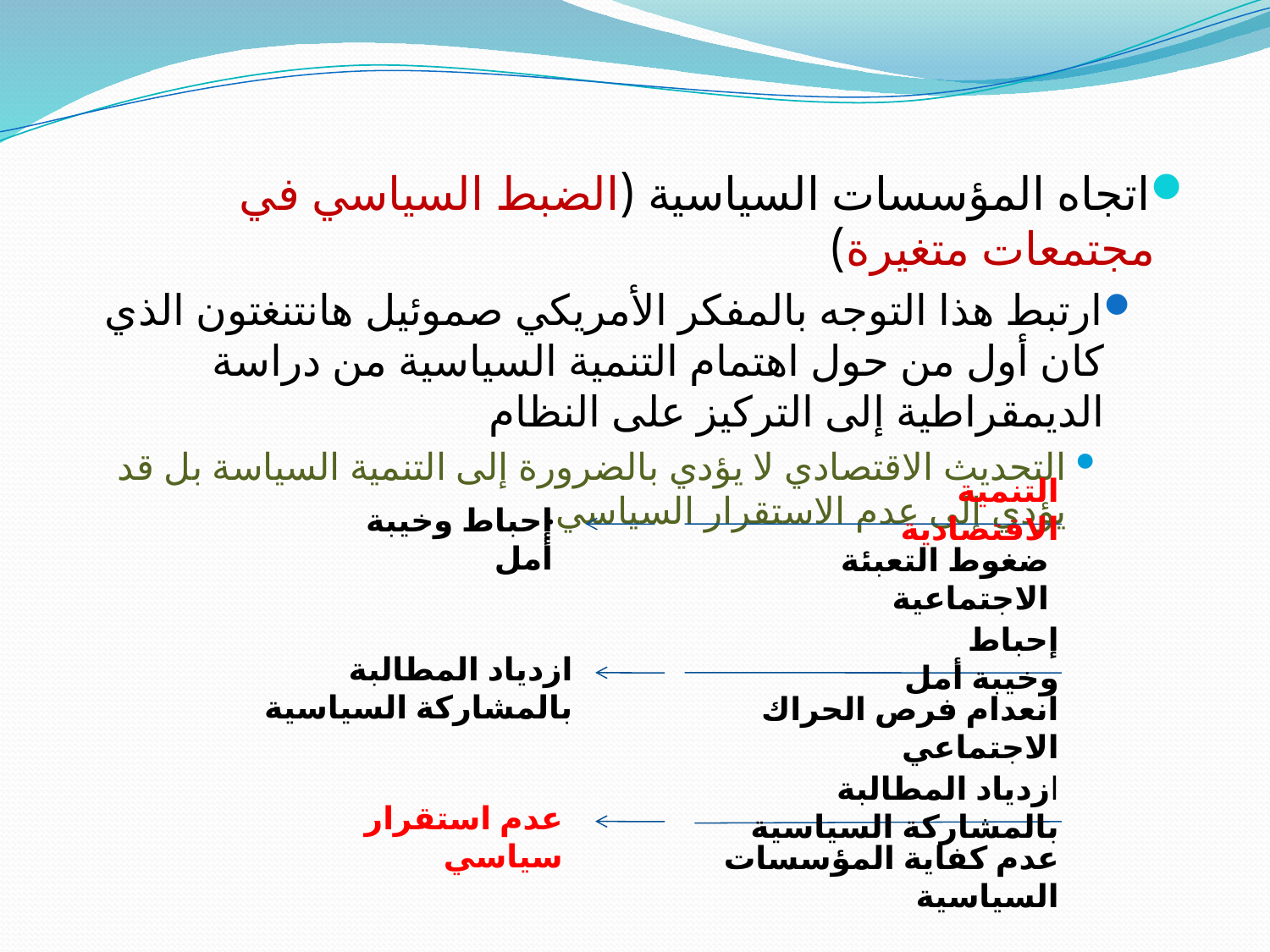

اتجاه المؤسسات السياسية (الضبط السياسي في مجتمعات متغيرة)
ارتبط هذا التوجه بالمفكر الأمريكي صموئيل هانتنغتون الذي كان أول من حول اهتمام التنمية السياسية من دراسة الديمقراطية إلى التركيز على النظام
التحديث الاقتصادي لا يؤدي بالضرورة إلى التنمية السياسة بل قد يؤدي إلى عدم الاستقرار السياسي.
التنمية الاقتصادية
إحباط وخيبة أمل
ضغوط التعبئة الاجتماعية
إحباط وخيبة أمل
ازدياد المطالبة بالمشاركة السياسية
انعدام فرص الحراك الاجتماعي
ازدياد المطالبة بالمشاركة السياسية
عدم استقرار سياسي
عدم كفاية المؤسسات السياسية